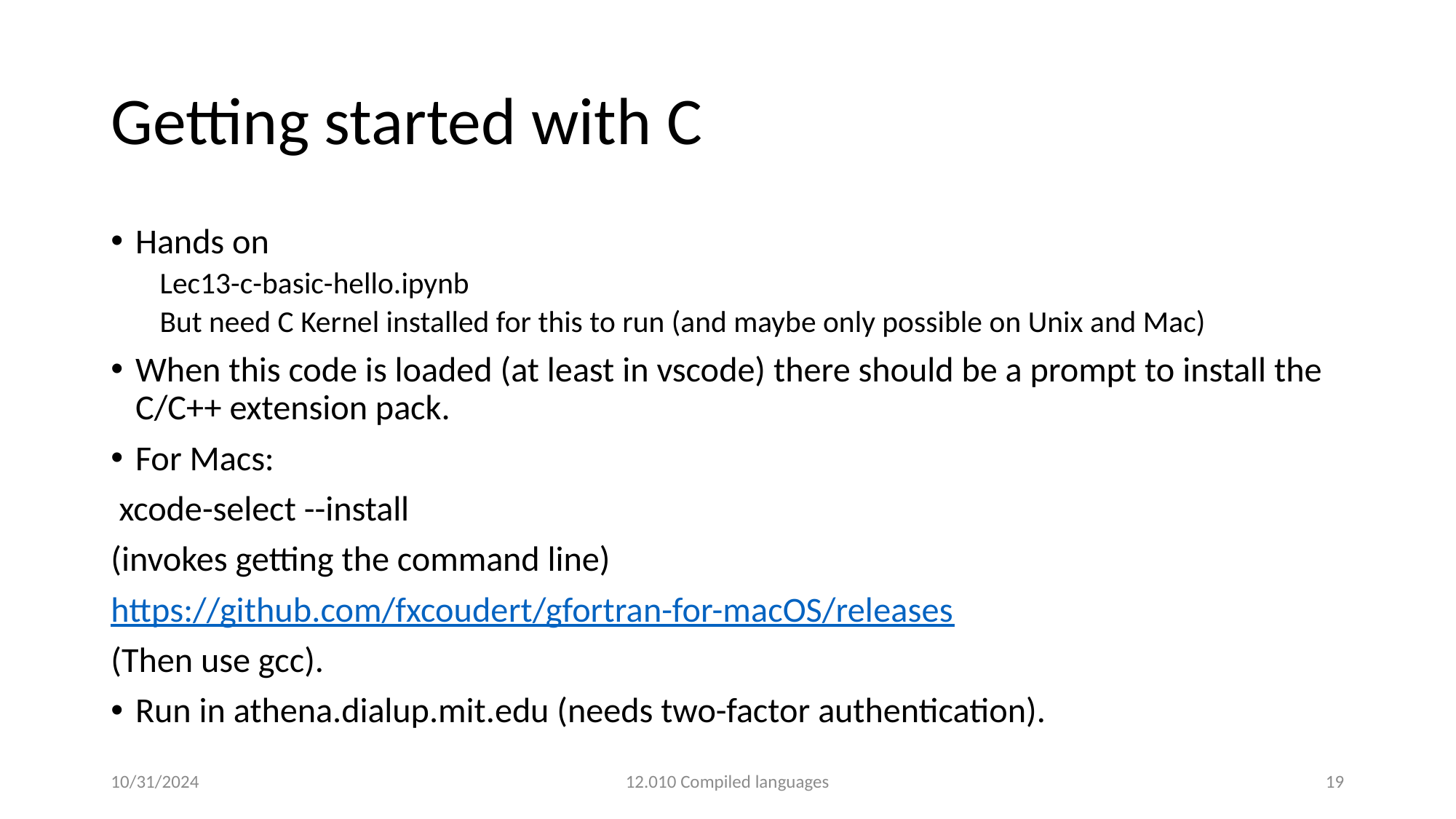

# Getting started with C
Hands on
Lec13-c-basic-hello.ipynb
But need C Kernel installed for this to run (and maybe only possible on Unix and Mac)
When this code is loaded (at least in vscode) there should be a prompt to install the C/C++ extension pack.
For Macs:
 xcode-select --install
(invokes getting the command line)
https://github.com/fxcoudert/gfortran-for-macOS/releases
(Then use gcc).
Run in athena.dialup.mit.edu (needs two-factor authentication).

10/31/2024
12.010 Compiled languages
19